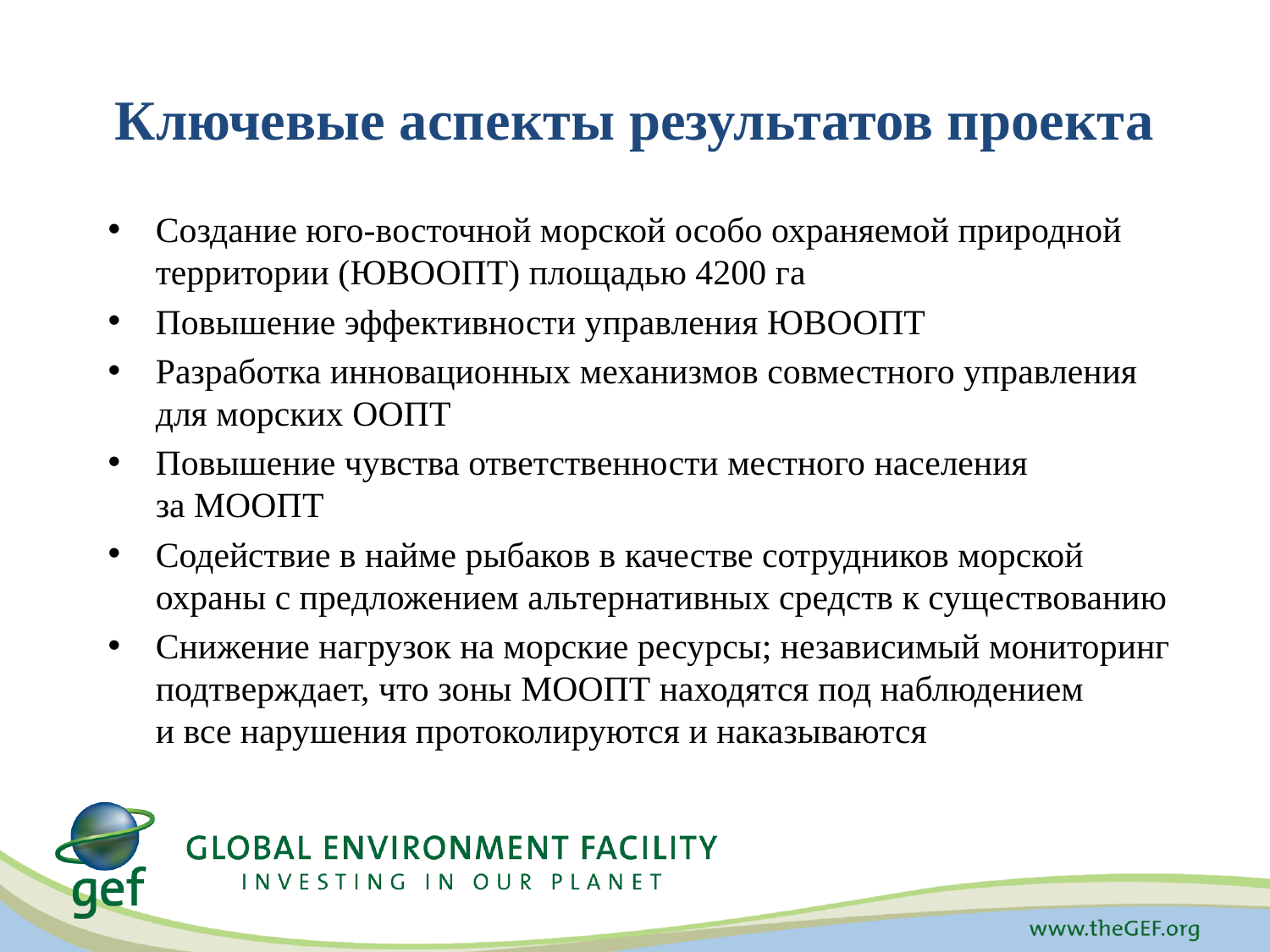

# Ключевые аспекты результатов проекта
Создание юго-восточной морской особо охраняемой природной территории (ЮВООПТ) площадью 4200 га
Повышение эффективности управления ЮВООПТ
Разработка инновационных механизмов совместного управления для морских ООПТ
Повышение чувства ответственности местного населения
за МООПТ
Содействие в найме рыбаков в качестве сотрудников морской охраны с предложением альтернативных средств к существованию
Снижение нагрузок на морские ресурсы; независимый мониторинг подтверждает, что зоны МООПТ находятся под наблюдением
и все нарушения протоколируются и наказываются